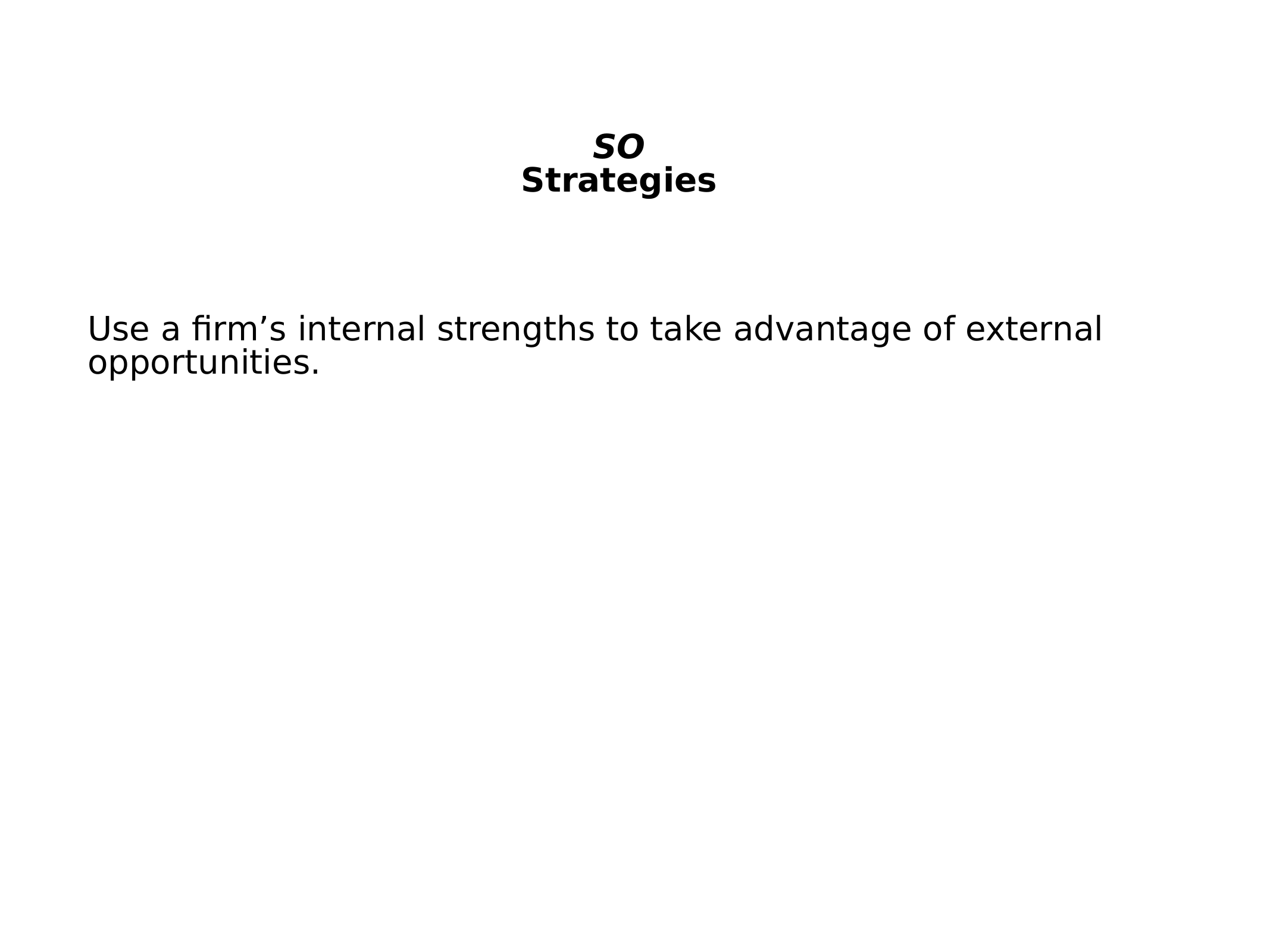

# SO Strategies
Use a firm’s internal strengths to take advantage of external
opportunities.